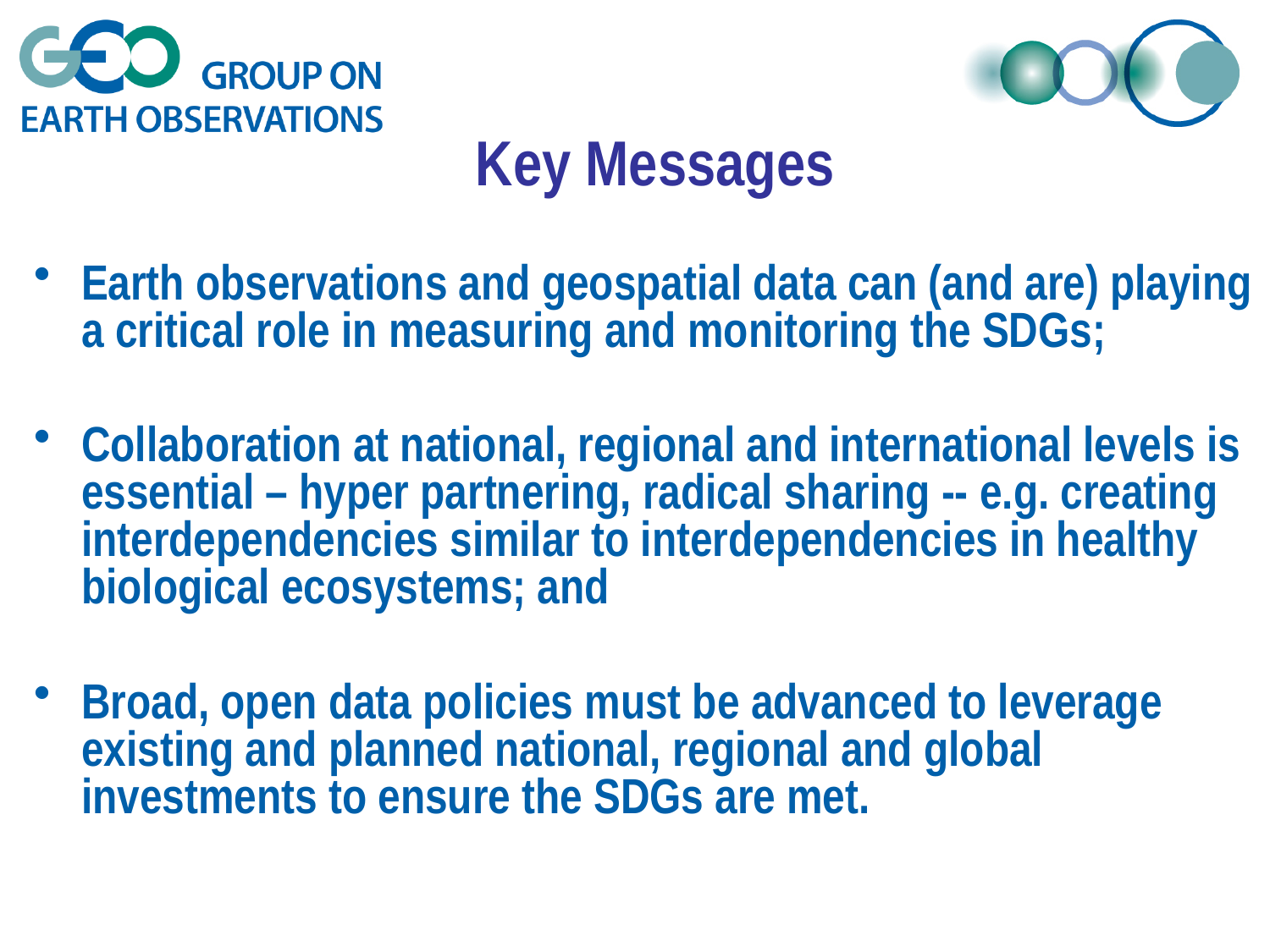

# Key Messages
Earth observations and geospatial data can (and are) playing a critical role in measuring and monitoring the SDGs;

Collaboration at national, regional and international levels is essential – hyper partnering, radical sharing -- e.g. creating interdependencies similar to interdependencies in healthy biological ecosystems; and

Broad, open data policies must be advanced to leverage existing and planned national, regional and global investments to ensure the SDGs are met.